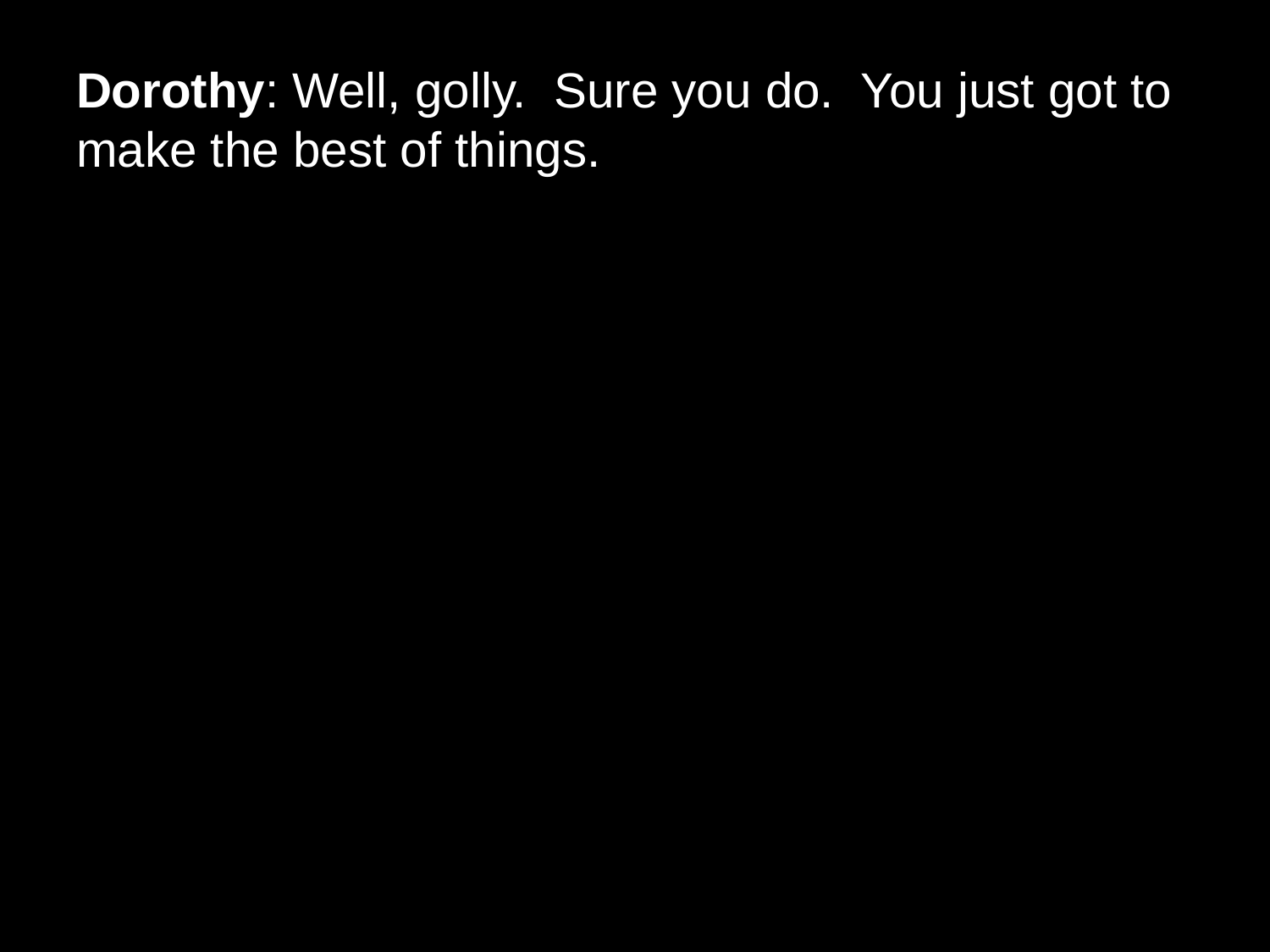

# Dorothy: Well, golly.  Sure you do.  You just got to make the best of things.